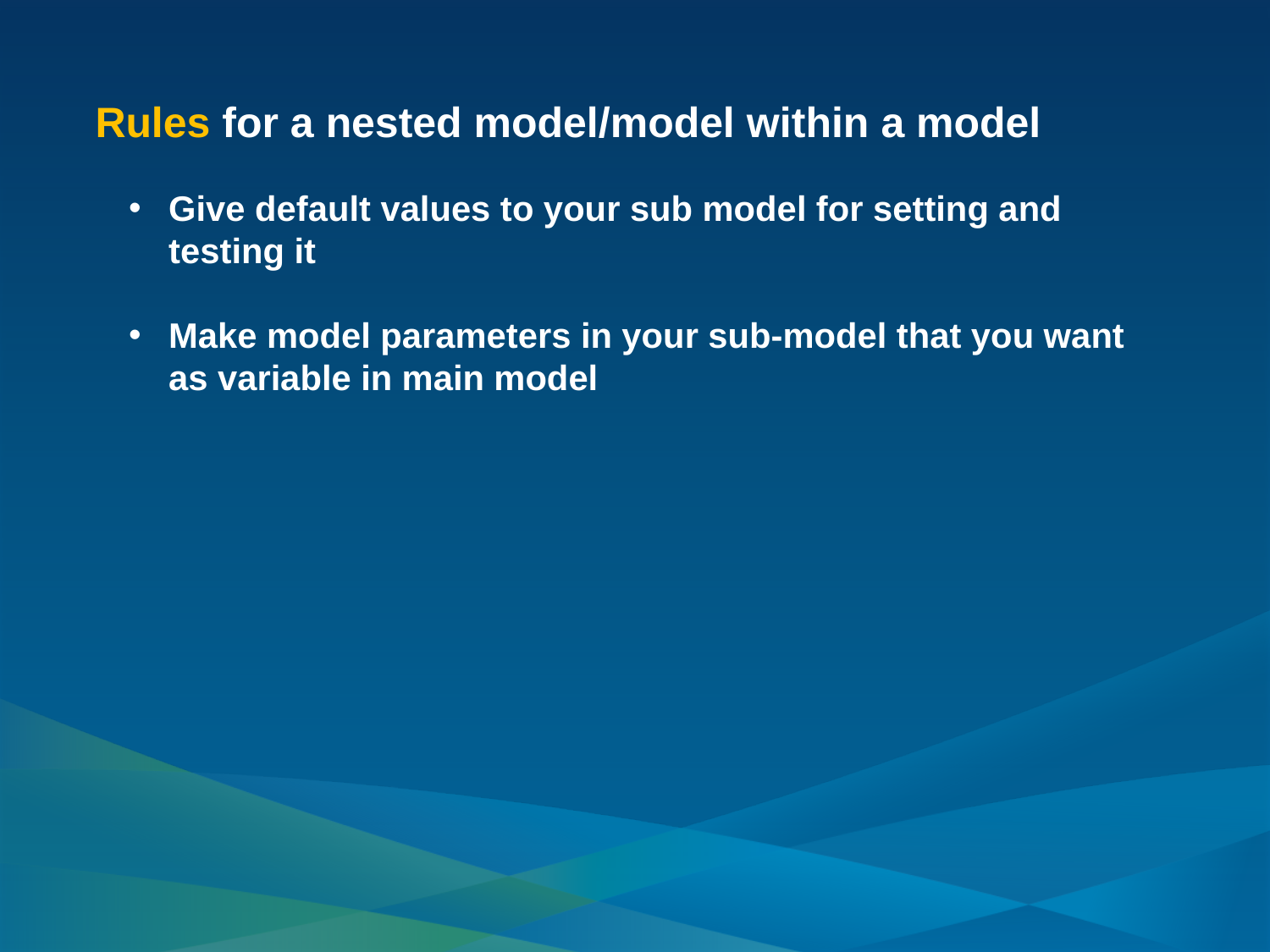

# Rules for a nested model/model within a model
Give default values to your sub model for setting and testing it

Make model parameters in your sub-model that you want as variable in main model